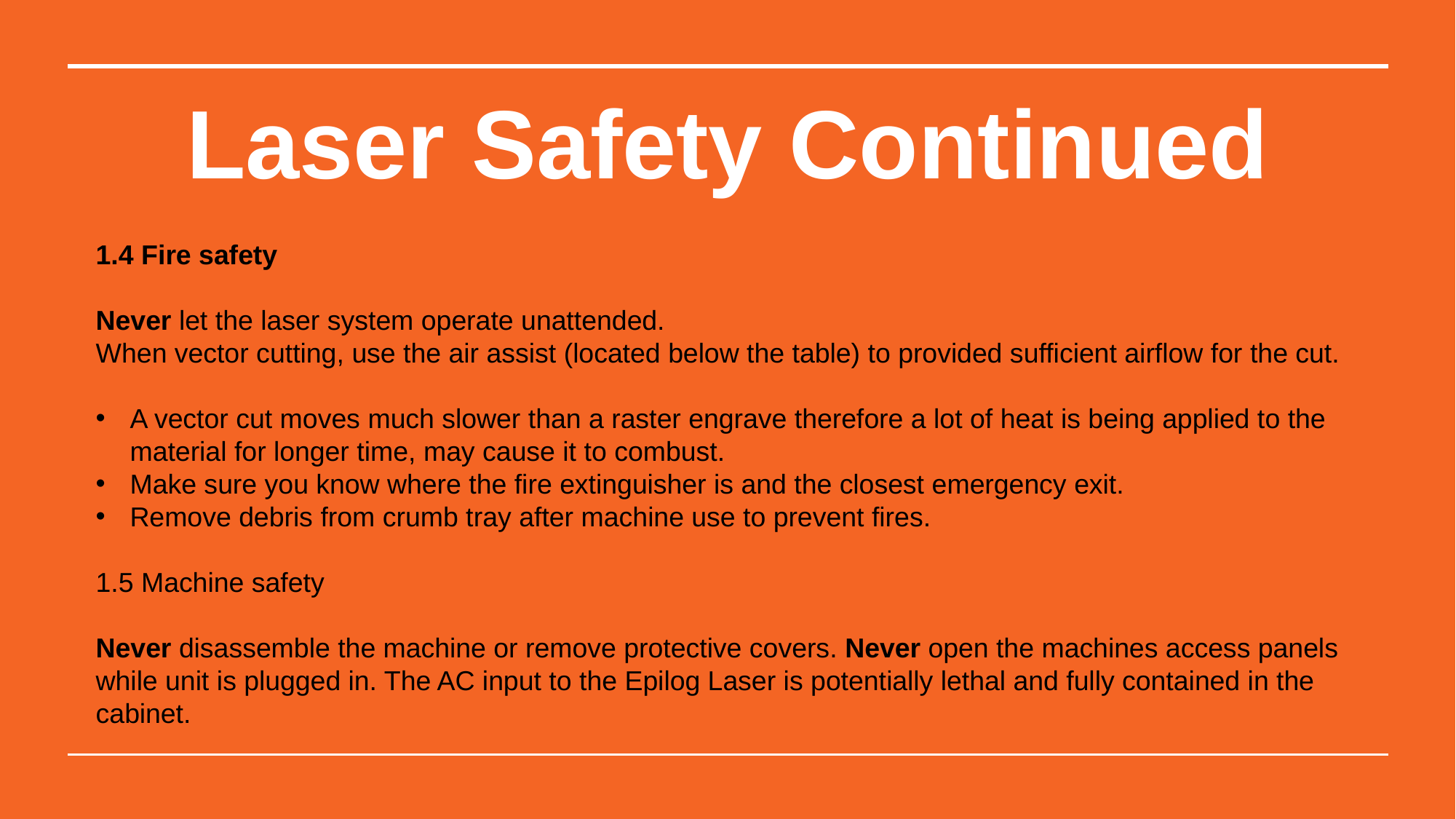

# Laser Safety Continued
1.4 Fire safety

Never let the laser system operate unattended.
When vector cutting, use the air assist (located below the table) to provided sufficient airflow for the cut.

A vector cut moves much slower than a raster engrave therefore a lot of heat is being applied to the material for longer time, may cause it to combust.
Make sure you know where the fire extinguisher is and the closest emergency exit.
Remove debris from crumb tray after machine use to prevent fires.
1.5 Machine safety

Never disassemble the machine or remove protective covers. Never open the machines access panels while unit is plugged in. The AC input to the Epilog Laser is potentially lethal and fully contained in the cabinet.